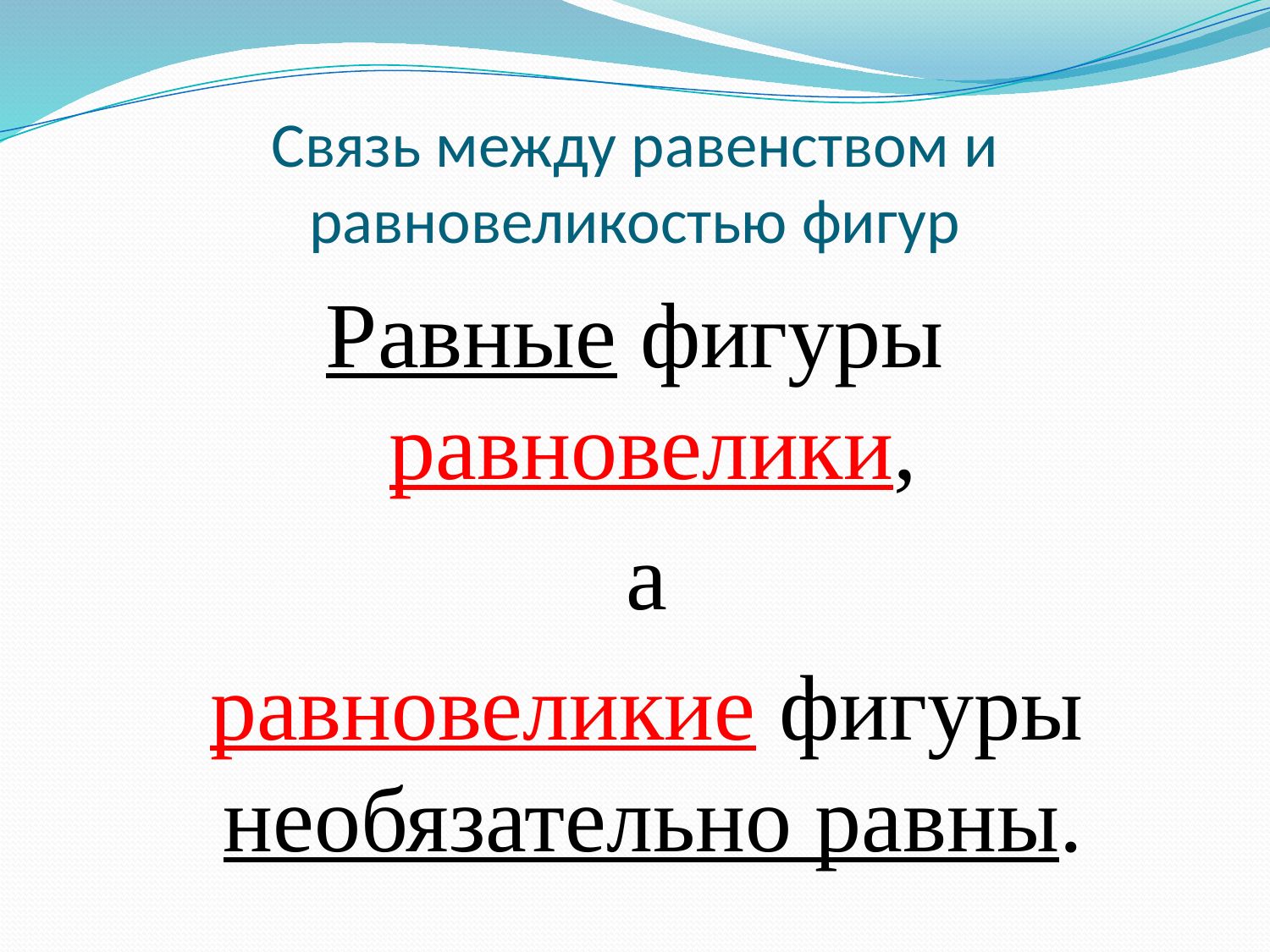

# Связь между равенством и равновеликостью фигур
Равные фигуры равновелики,
 а
 равновеликие фигуры необязательно равны.